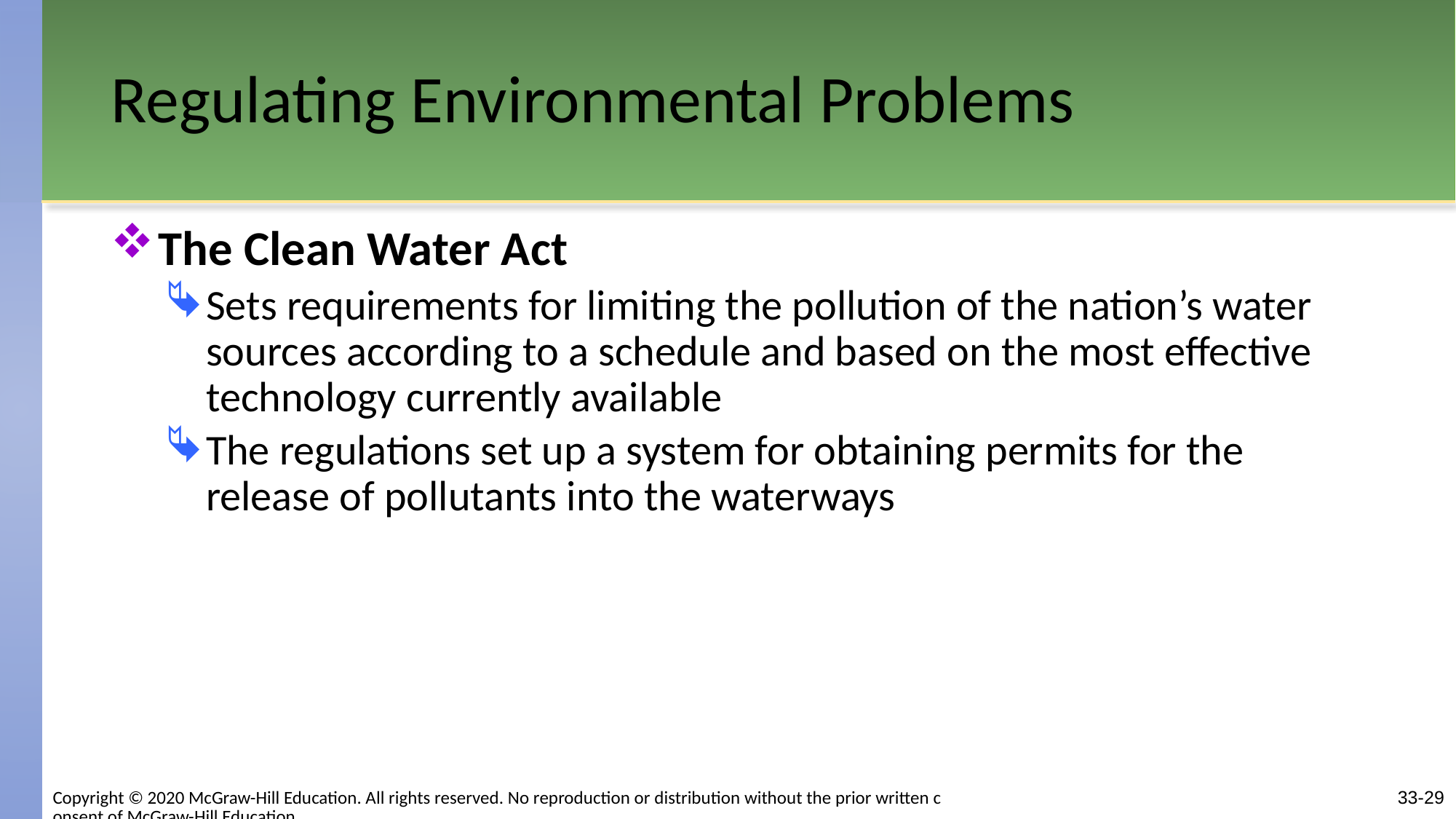

# Regulating Environmental Problems
The Clean Water Act
Sets requirements for limiting the pollution of the nation’s water sources according to a schedule and based on the most effective technology currently available
The regulations set up a system for obtaining permits for the release of pollutants into the waterways
Copyright © 2020 McGraw-Hill Education. All rights reserved. No reproduction or distribution without the prior written consent of McGraw-Hill Education.
33-29